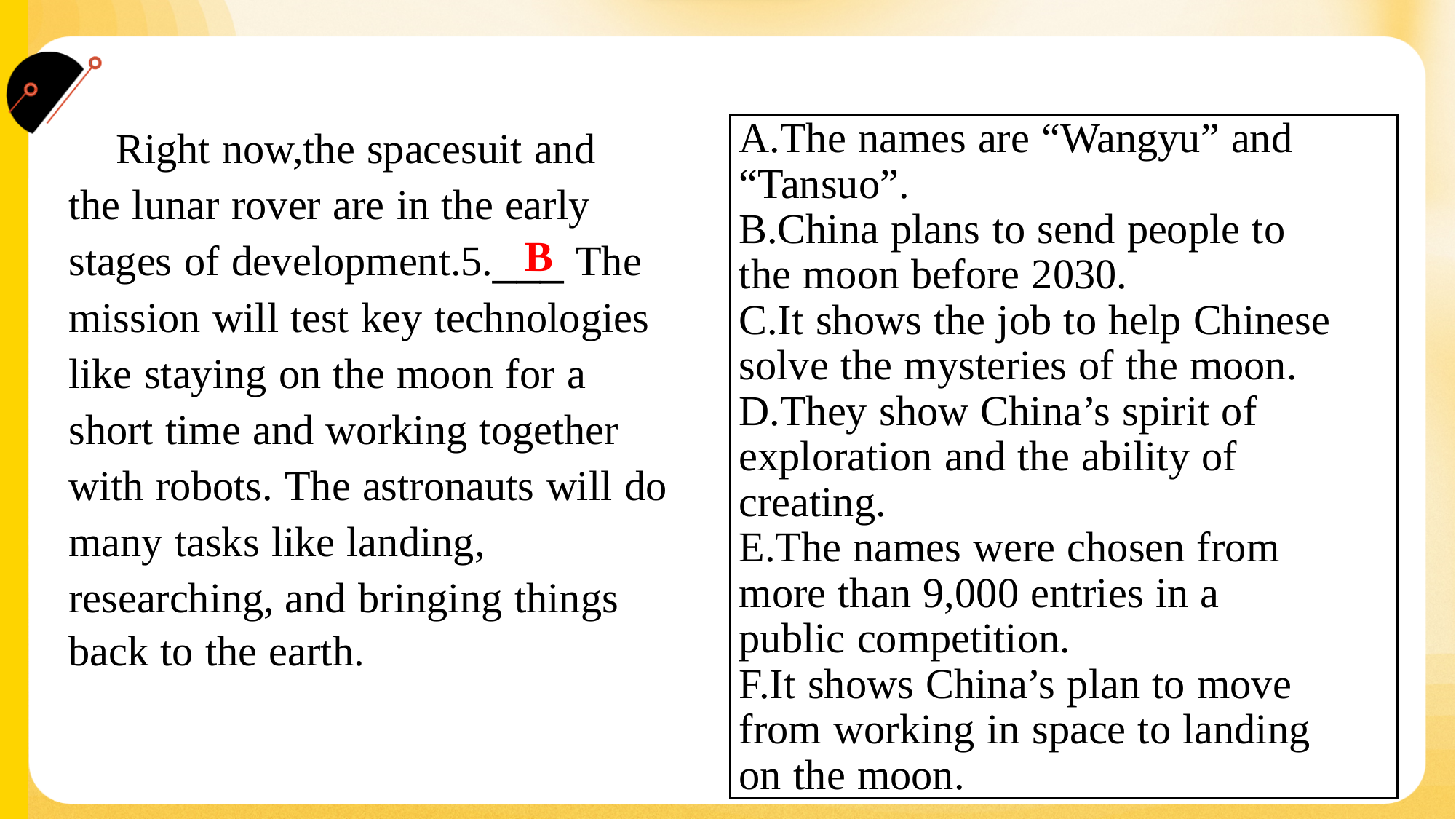

A.The names are “Wangyu” and
“Tansuo”.
B.China plans to send people to
the moon before 2030.
C.It shows the job to help Chinese
solve the mysteries of the moon.
D.They show China’s spirit of
exploration and the ability of
creating.
E.The names were chosen from
more than 9,000 entries in a
public competition.
F.It shows China’s plan to move
from working in space to landing
on the moon.
    Right now,the spacesuit and
the lunar rover are in the early
stages of development.5.___ The
mission will test key technologies
like staying on the moon for a
short time and working together
with robots. The astronauts will do
many tasks like landing,
researching, and bringing things
back to the earth.#1.1.4
B